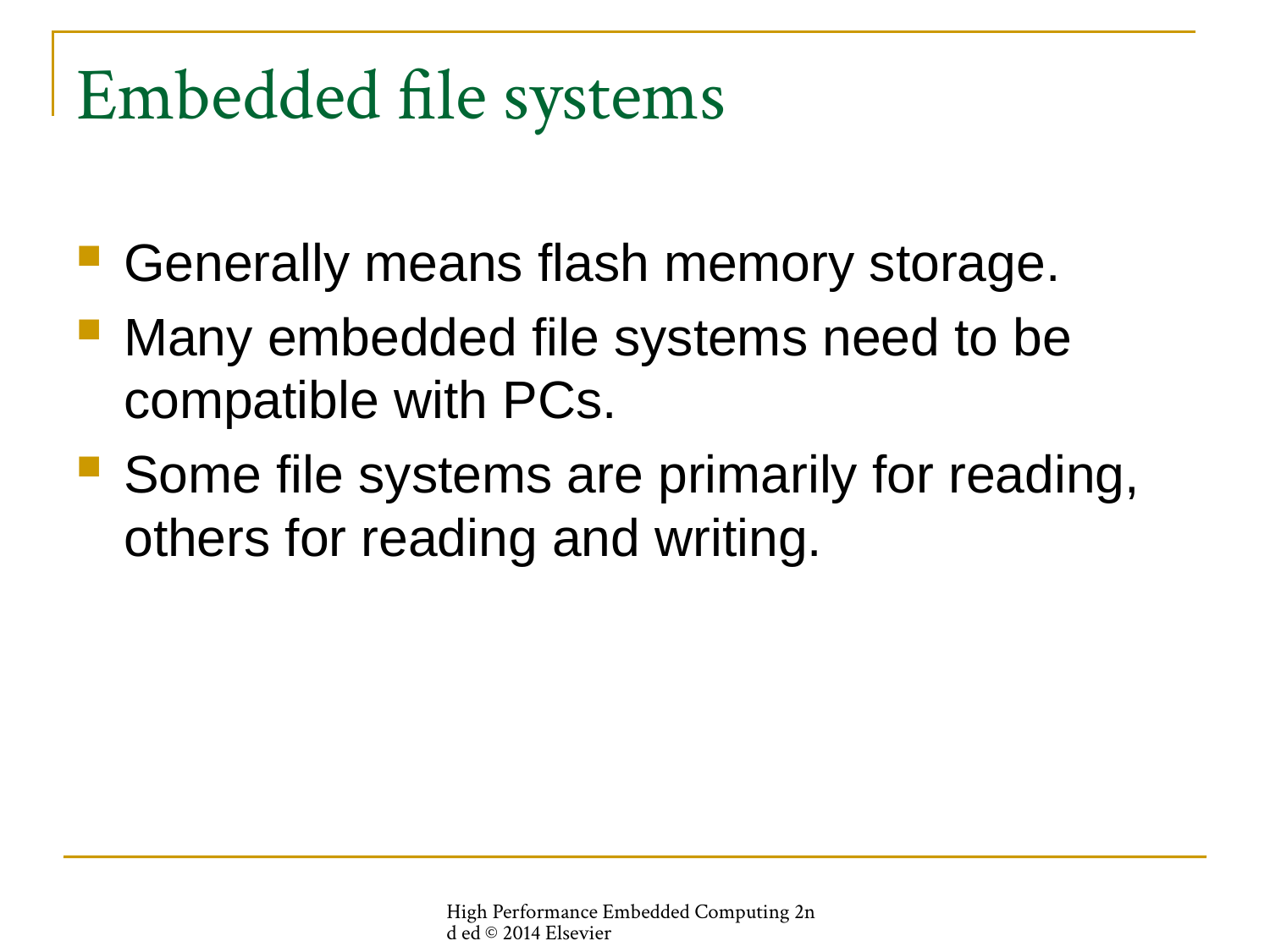

# Embedded file systems
Generally means flash memory storage.
Many embedded file systems need to be compatible with PCs.
Some file systems are primarily for reading, others for reading and writing.
High Performance Embedded Computing 2nd ed © 2014 Elsevier